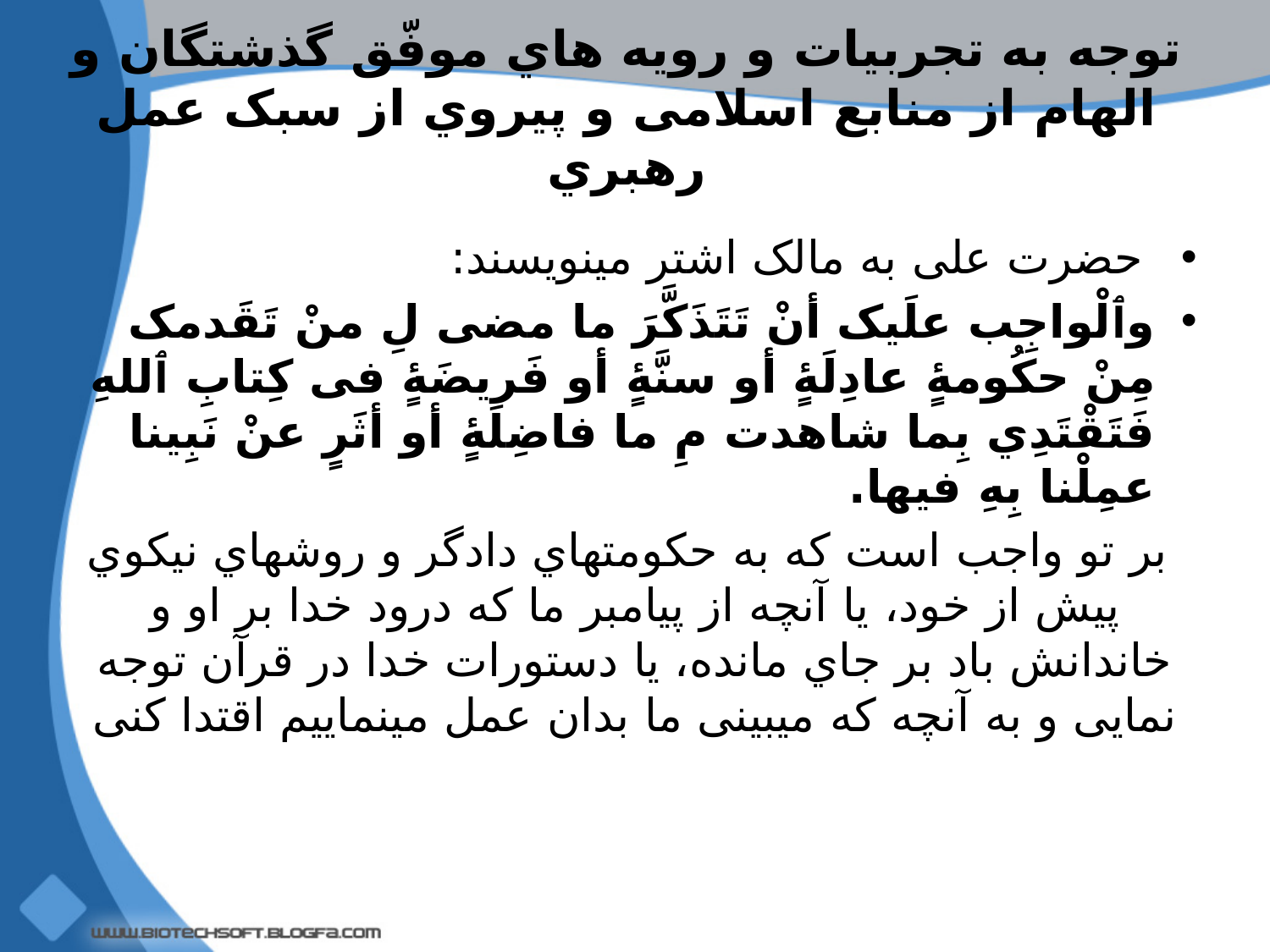

# توجه به تجربیات و رویه هاي موفّق گذشتگان و الهام از منابع اسلامی و پیروي از سبک عمل رهبري
 حضرت علی به مالک اشتر مینویسند:
وٱلْواجِب علَیک أنْ تَتَذَکَّرَ ما مضی لِ منْ تَقَدمک مِنْ حکُومۀٍ عادِلَۀٍ أو سنَّۀٍ أو فَریضَۀٍ فی کِتابِ ٱللهِ فَتَقْتَدِي بِما شاهدت مِ ما فاضِلَۀٍ أو أثَرٍ عنْ نَبِینا عمِلْنا بِهِ فیها.
 بر تو واجب است که به حکومتهاي دادگر و روشهاي نیکوي پیش از خود، یا آنچه از پیامبر ما که درود خدا بر او و خاندانش باد بر جاي مانده، یا دستورات خدا در قرآن توجه نمایی و به آنچه که میبینی ما بدان عمل مینماییم اقتدا کنی